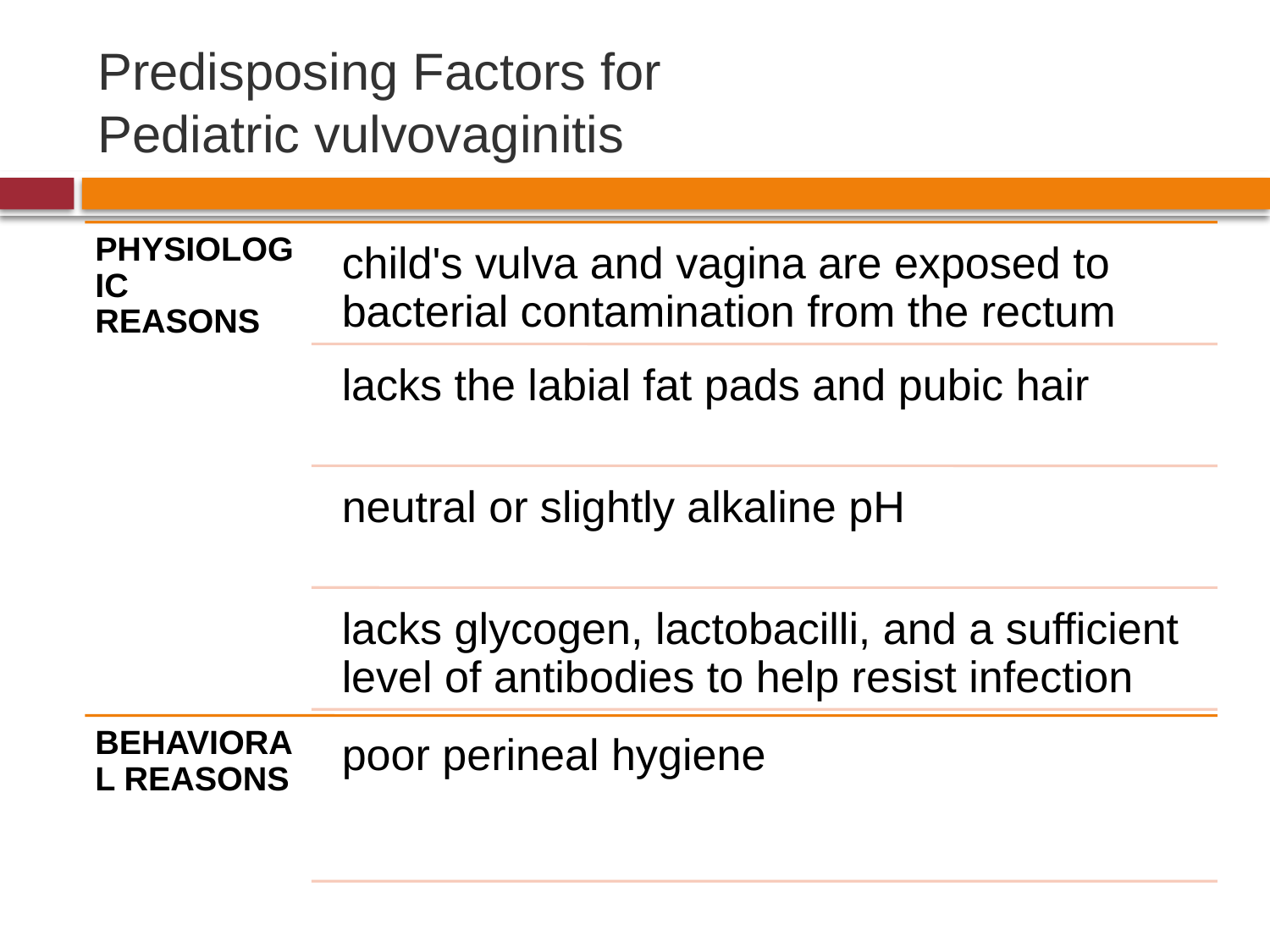

# Predisposing Factors for Pediatric vulvovaginitis
PHYSIOLOGIC REASONS
child's vulva and vagina are exposed to bacterial contamination from the rectum
lacks the labial fat pads and pubic hair
neutral or slightly alkaline pH
lacks glycogen, lactobacilli, and a sufficient level of antibodies to help resist infection
BEHAVIORAL REASONS
poor perineal hygiene